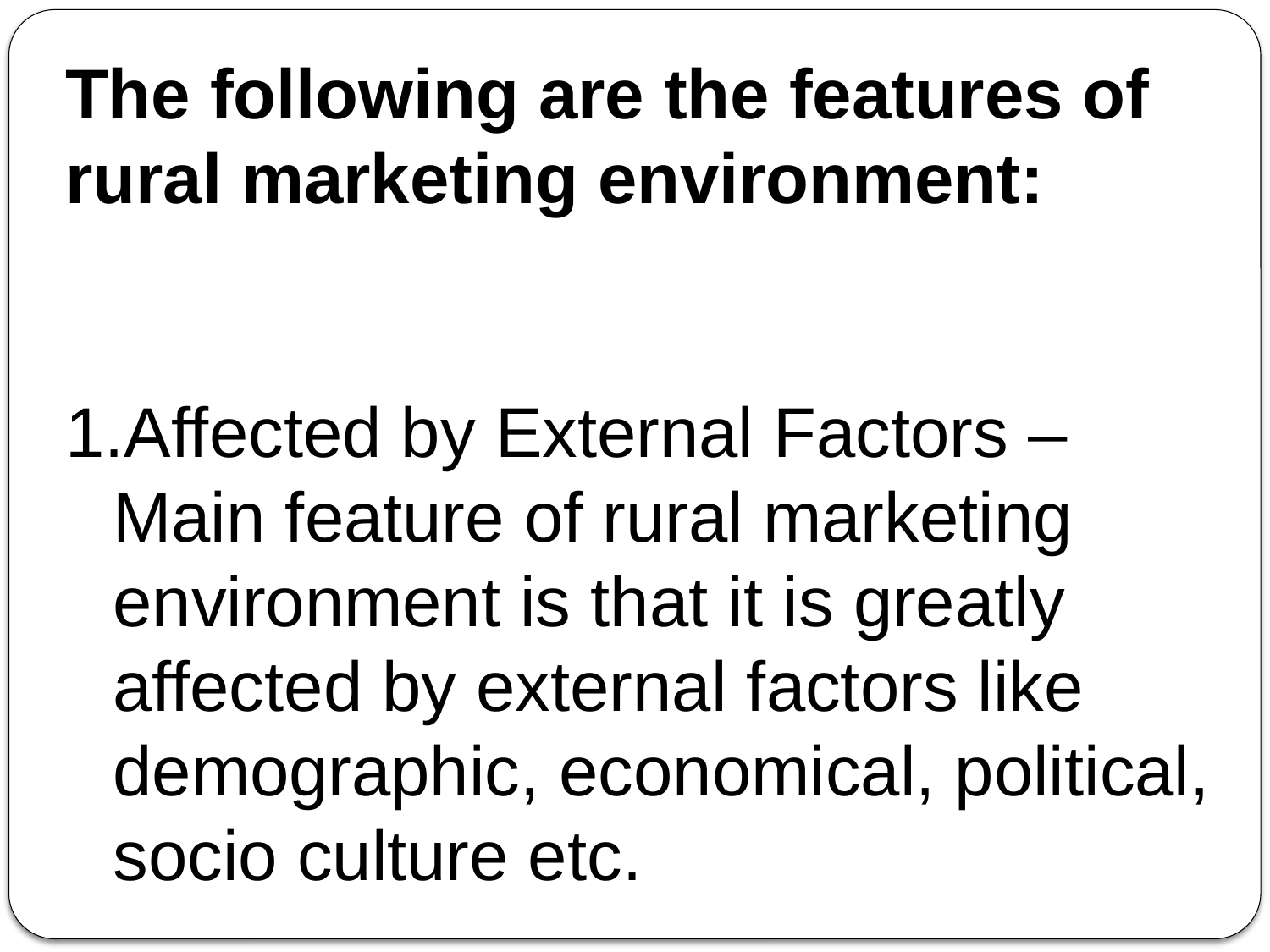

The following are the features of rural marketing environment:

Affected by External Factors – Main feature of rural marketing environment is that it is greatly affected by external factors like demographic, economical, political, socio culture etc.